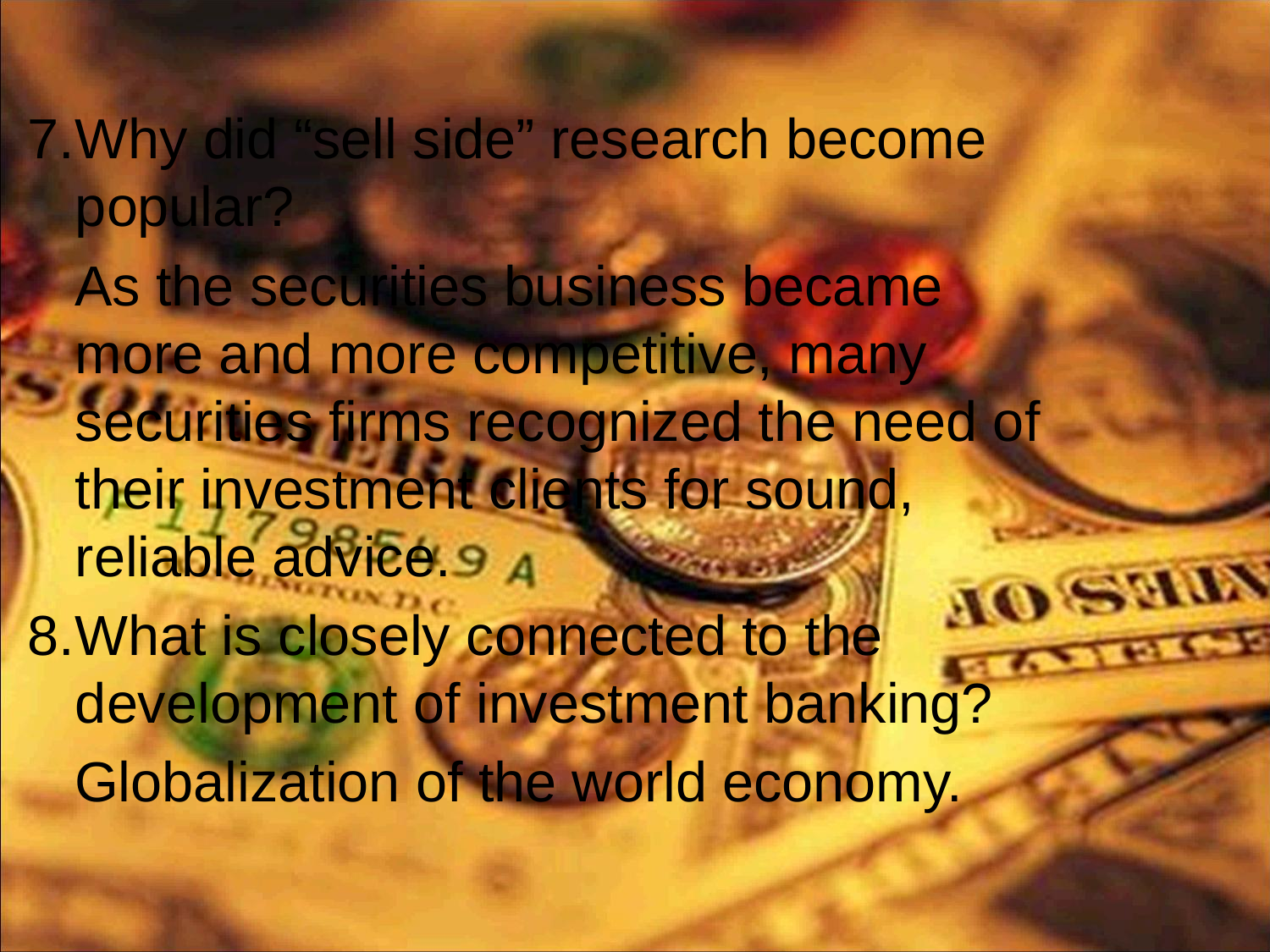

7.Why did “sell side” research become popular?
   As the securities business became more and more competitive, many securities firms recognized the need of their investment clients for sound, reliable advice.
8.What is closely connected to the development of investment banking?
   Globalization of the world economy.